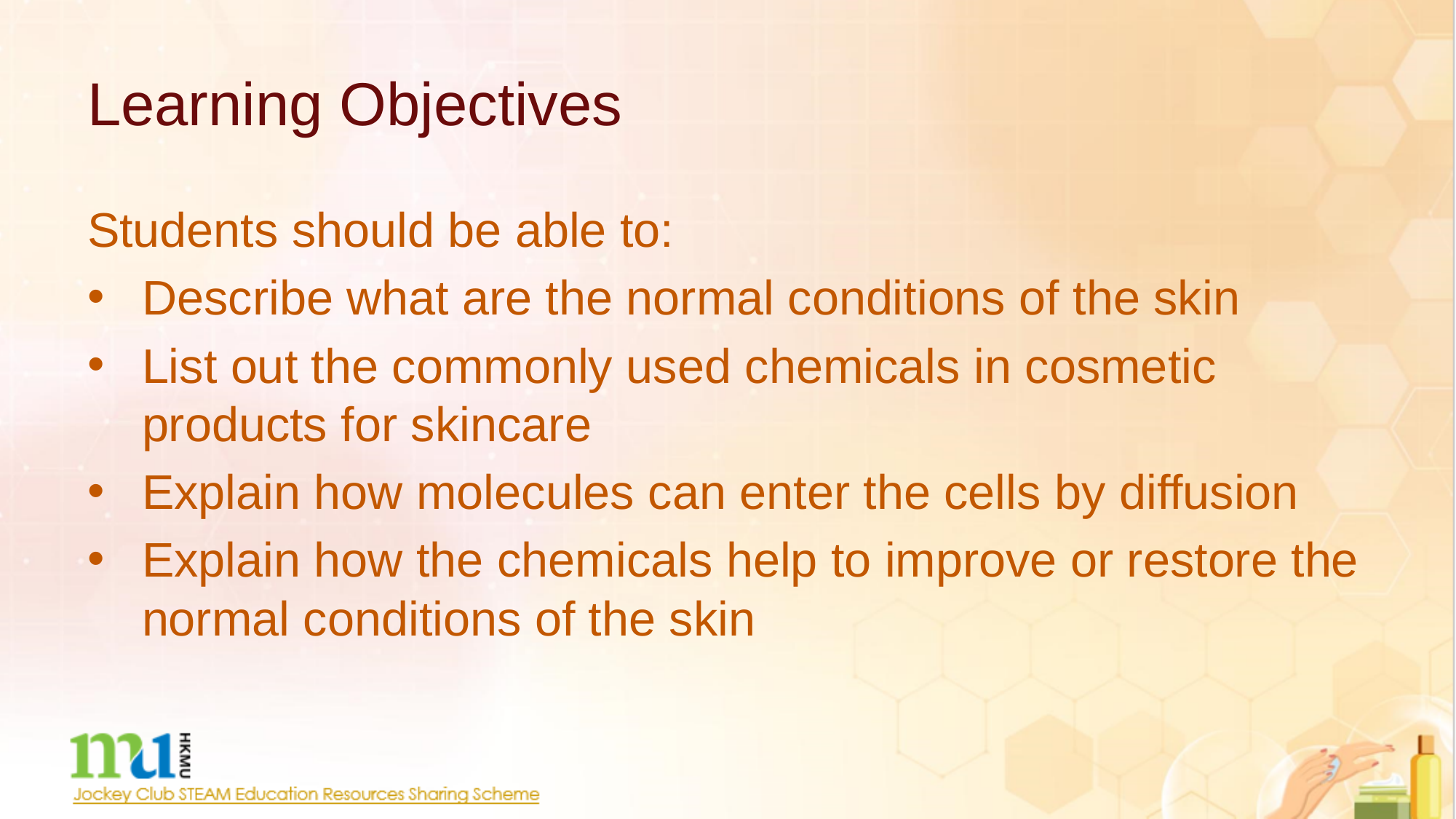

# Learning Objectives
Students should be able to:
Describe what are the normal conditions of the skin
List out the commonly used chemicals in cosmetic products for skincare
Explain how molecules can enter the cells by diffusion
Explain how the chemicals help to improve or restore the normal conditions of the skin